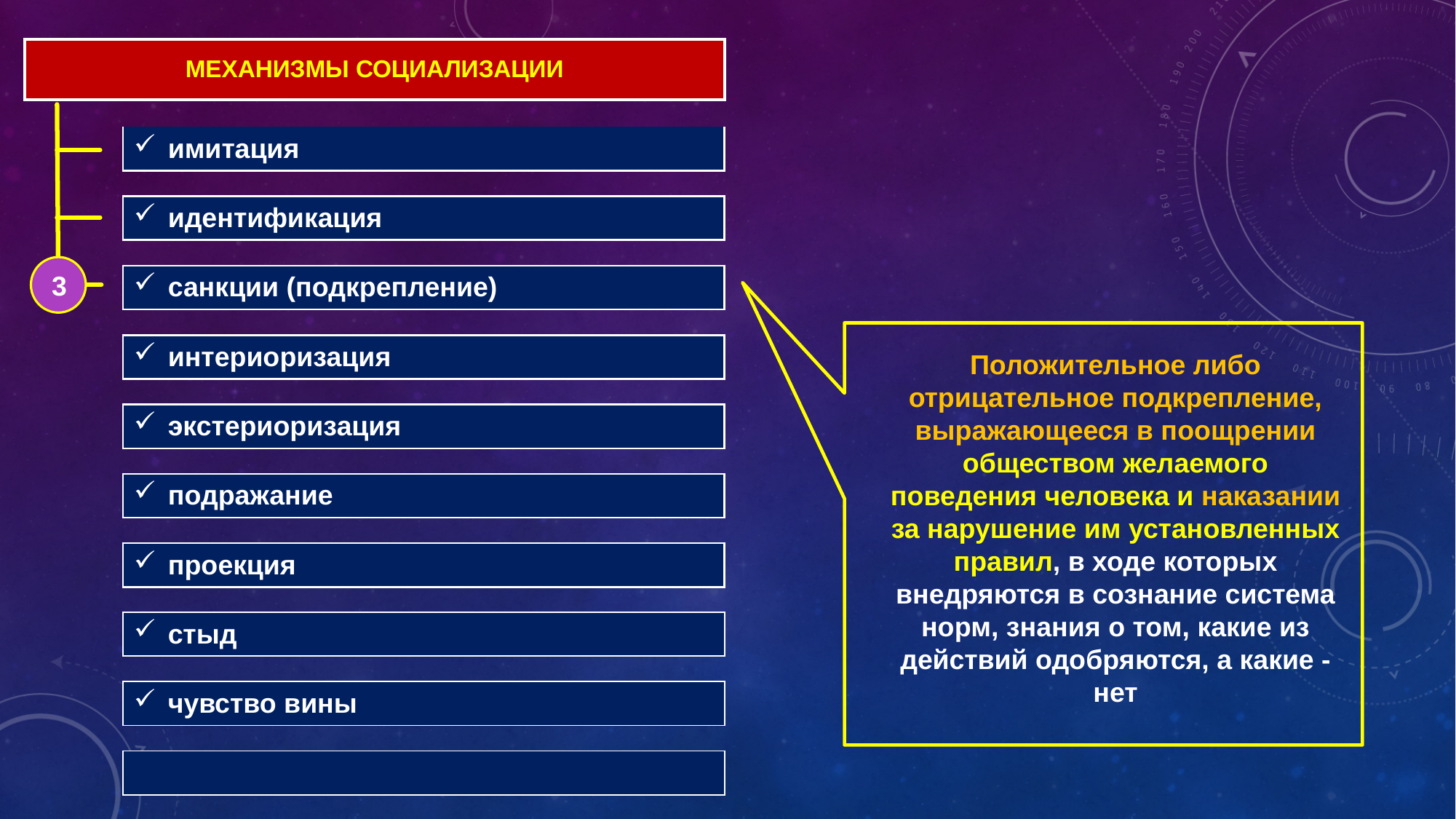

| МЕХАНИЗМЫ СОЦИАЛИЗАЦИИ |  |
| --- | --- |
|  |  |
|  | имитация |
|  |  |
|  | идентификация |
|  |  |
|  | санкции (подкрепление) |
|  |  |
|  | интериоризация |
|  |  |
|  | экстериоризация |
|  |  |
|  | подражание |
|  |  |
|  | проекция |
|  |  |
|  | стыд |
|  |  |
|  | чувство вины |
|  |  |
|  |  |

3

Положительное либо отрицательное подкрепление, выражающееся в поощрении обществом желаемого поведения человека и наказании за нарушение им установленных правил, в ходе которых внедряются в сознание система норм, знания о том, какие из действий одобряются, а какие - нет